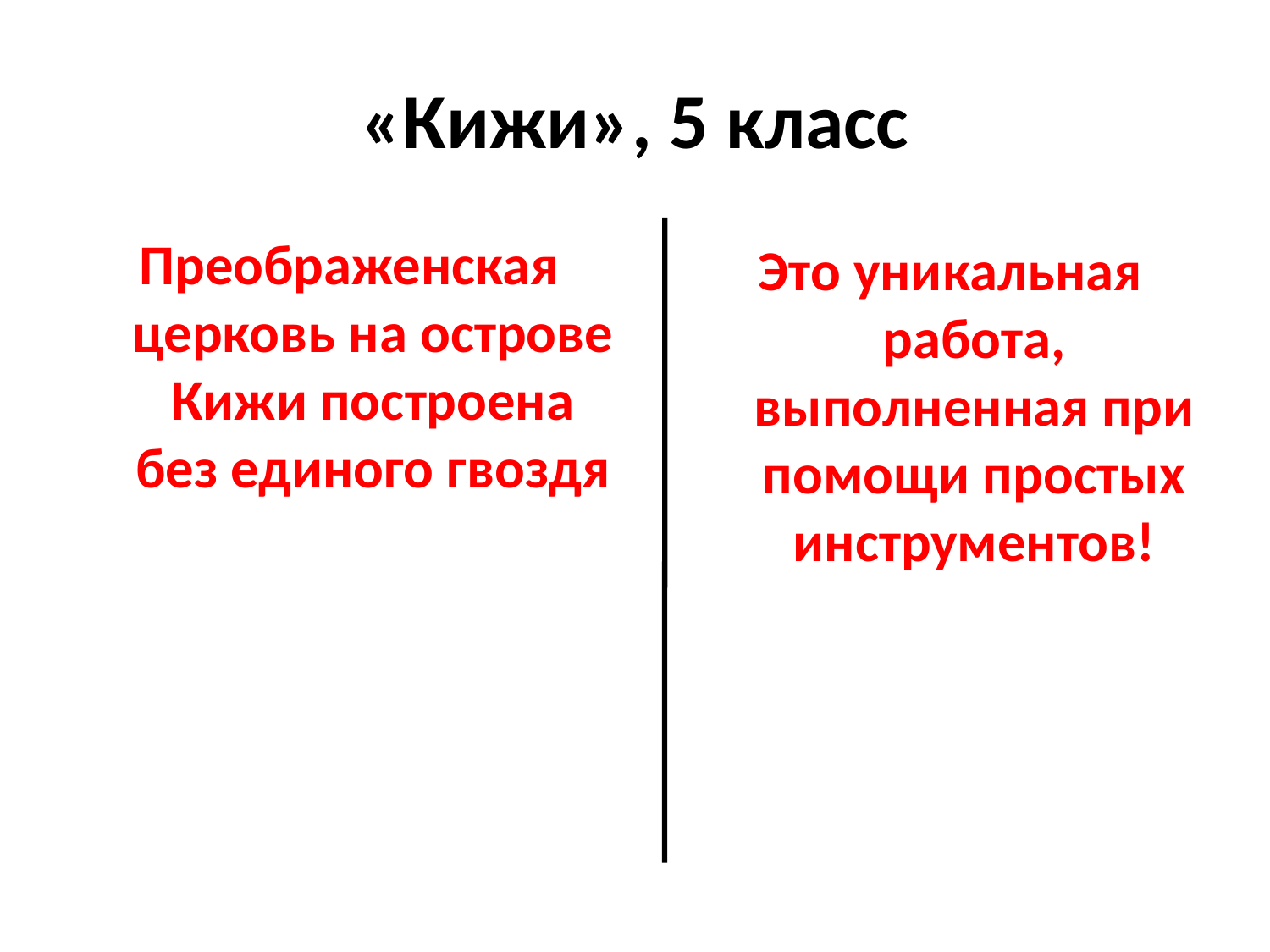

# «Кижи», 5 класс
Преображенская церковь на острове Кижи построена без единого гвоздя
Это уникальная работа, выполненная при помощи простых инструментов!